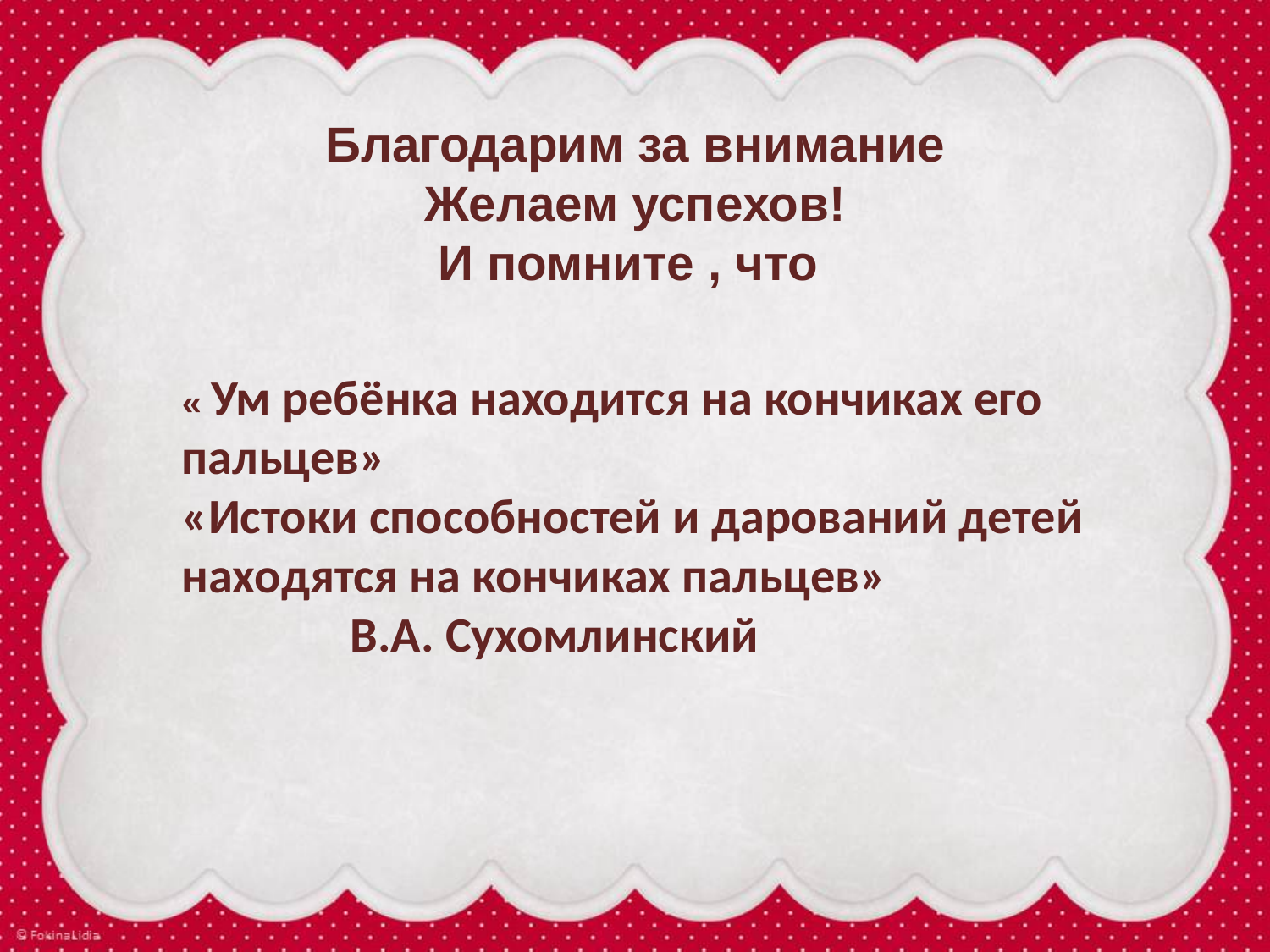

Благодарим за внимание
Желаем успехов!
И помните , что

« Ум ребёнка находится на кончиках его пальцев»
«Истоки способностей и дарований детей находятся на кончиках пальцев»
               В.А. Сухомлинский